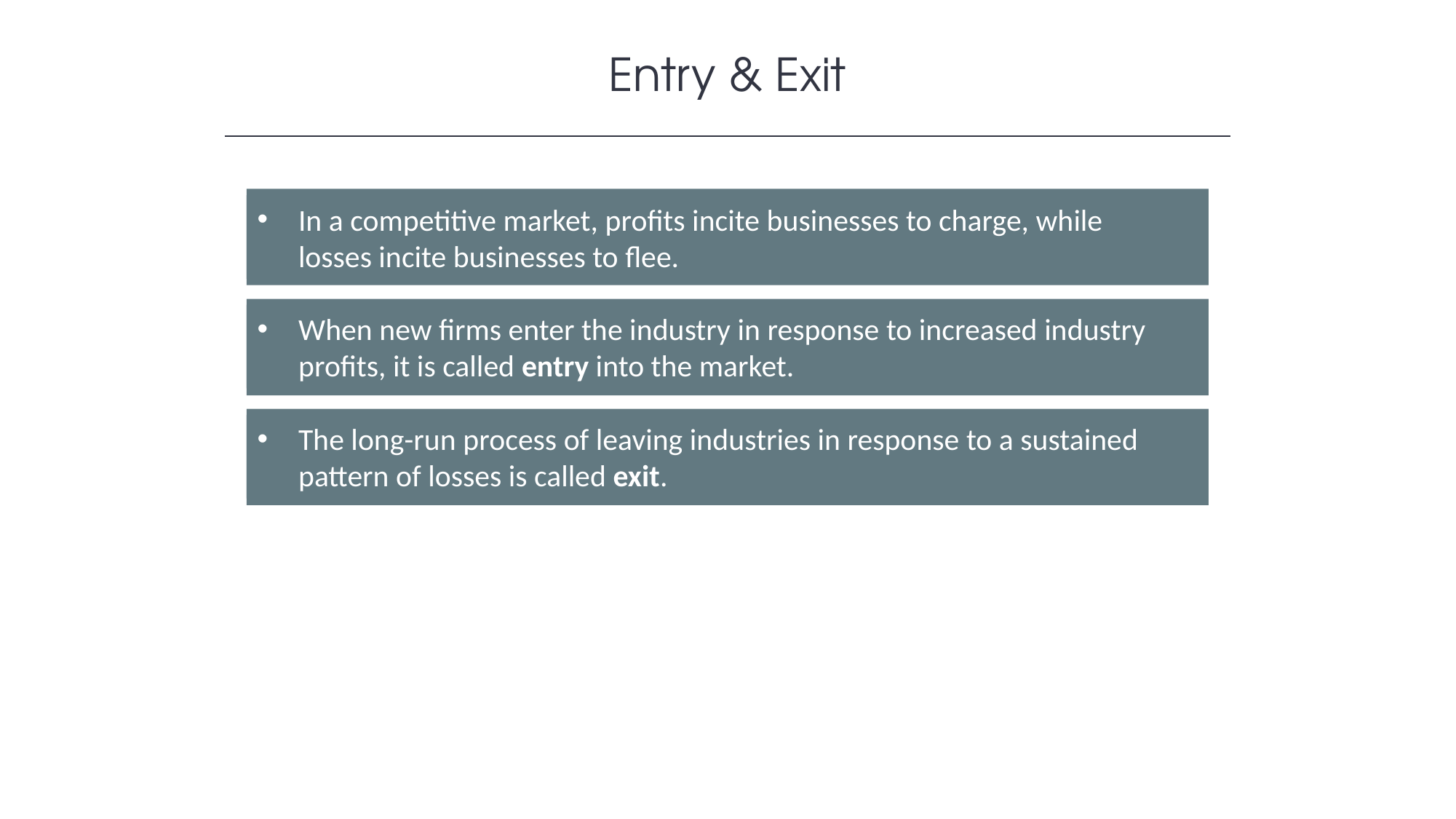

Entry & Exit

In a competitive market, profits incite businesses to charge, while losses incite businesses to flee.

When new firms enter the industry in response to increased industry profits, it is called entry into the market.

The long-run process of leaving industries in response to a sustained pattern of losses is called exit.